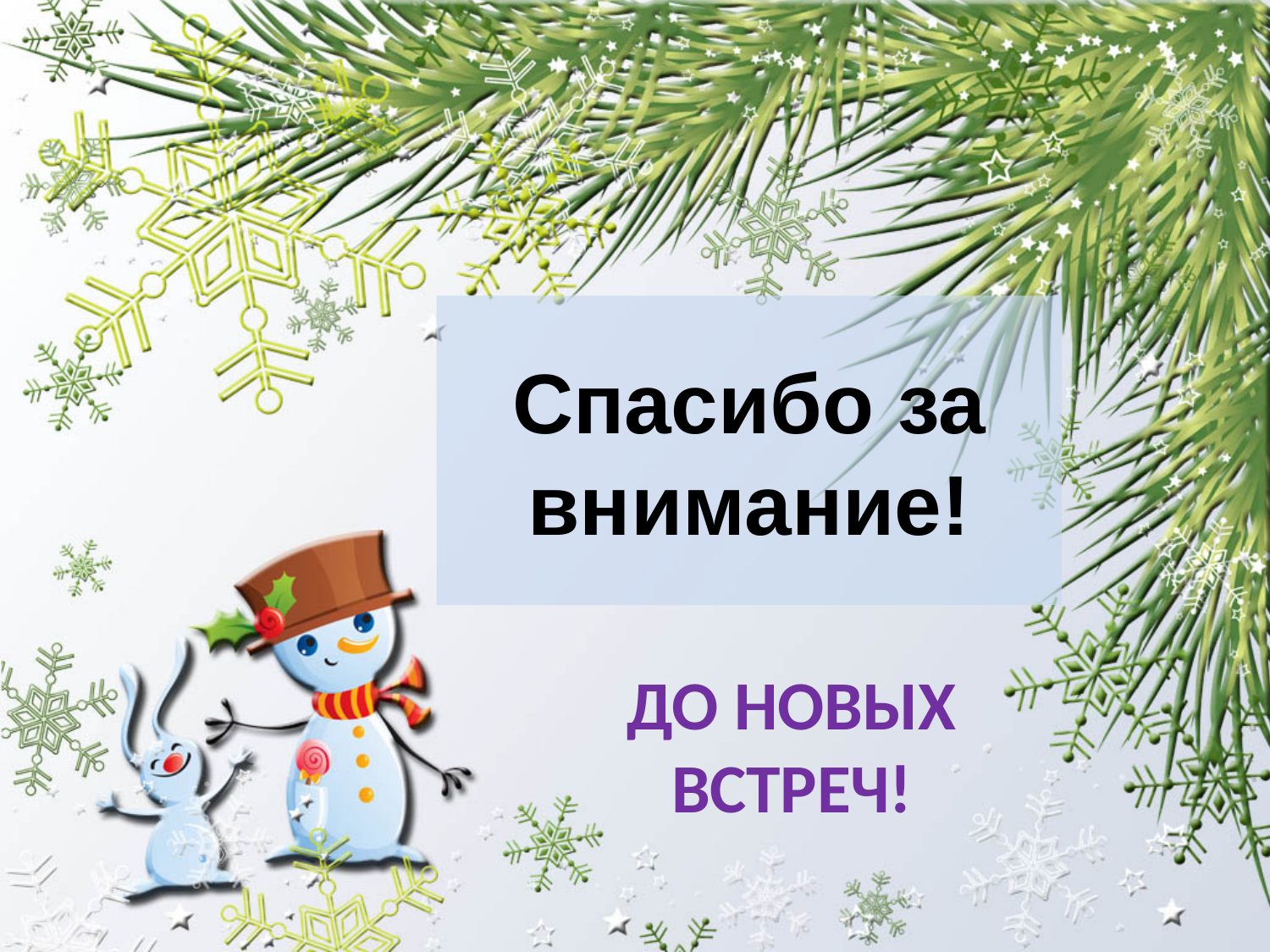

# Спасибо за внимание!
До новых встреч!